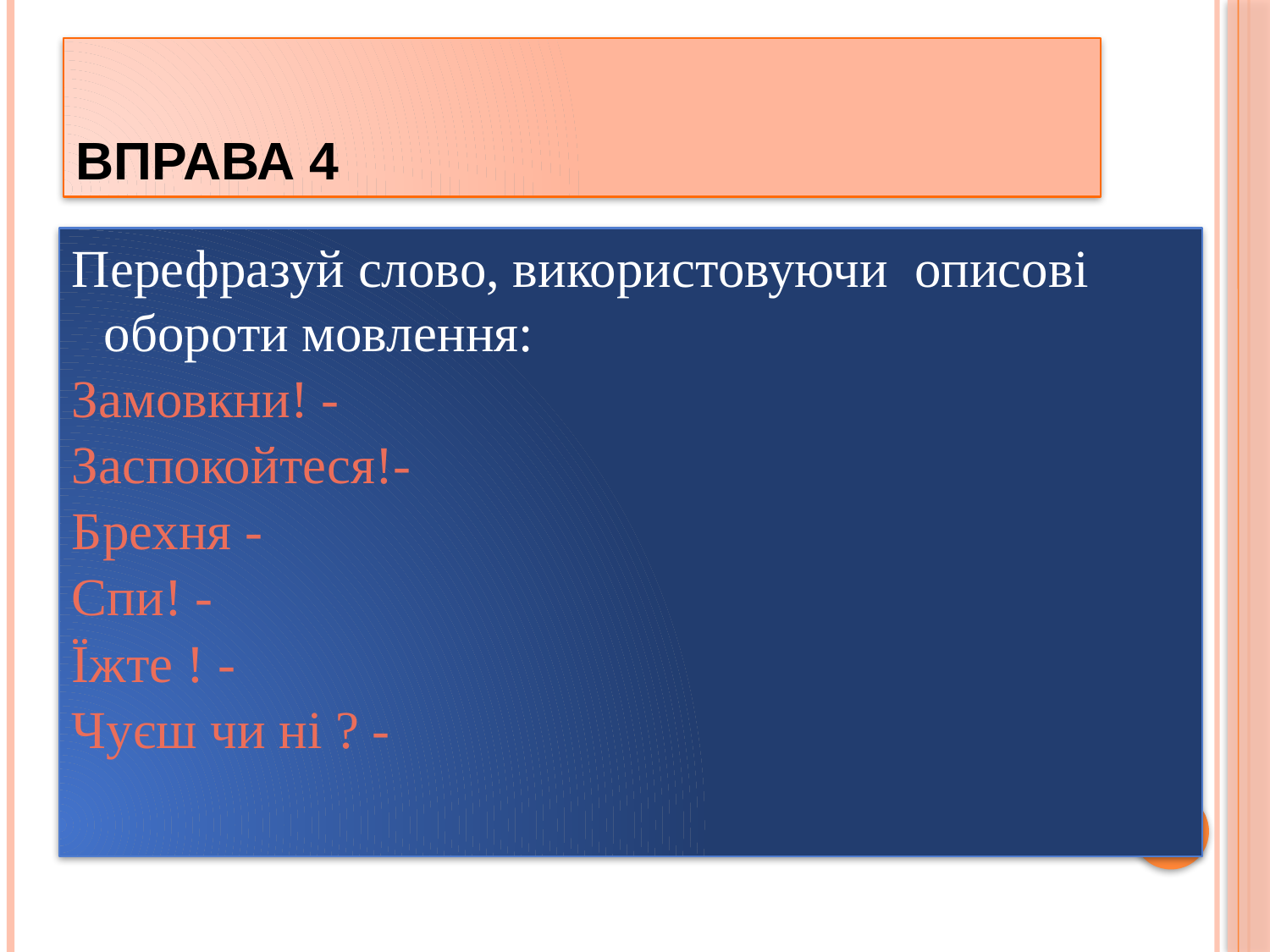

# Вправа 4
Перефразуй слово, використовуючи  описові обороти мовлення:
Замовкни! -
Заспокойтеся!-
Брехня -
Спи! -
Їжте ! -
Чуєш чи ні ? -